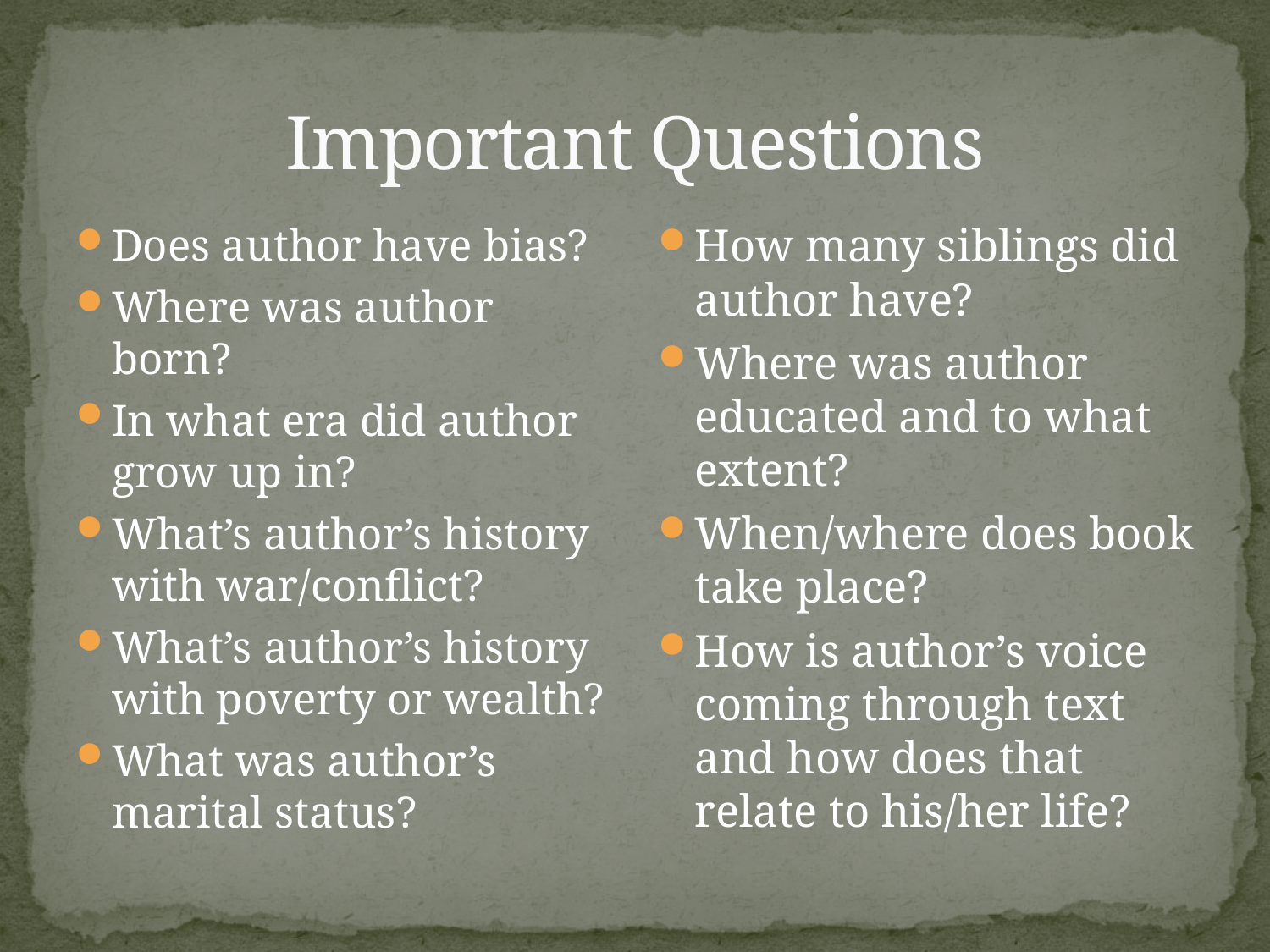

# Important Questions
Does author have bias?
Where was author born?
In what era did author grow up in?
What’s author’s history with war/conflict?
What’s author’s history with poverty or wealth?
What was author’s marital status?

How many siblings did author have?
Where was author educated and to what extent?
When/where does book take place?
How is author’s voice coming through text and how does that relate to his/her life?